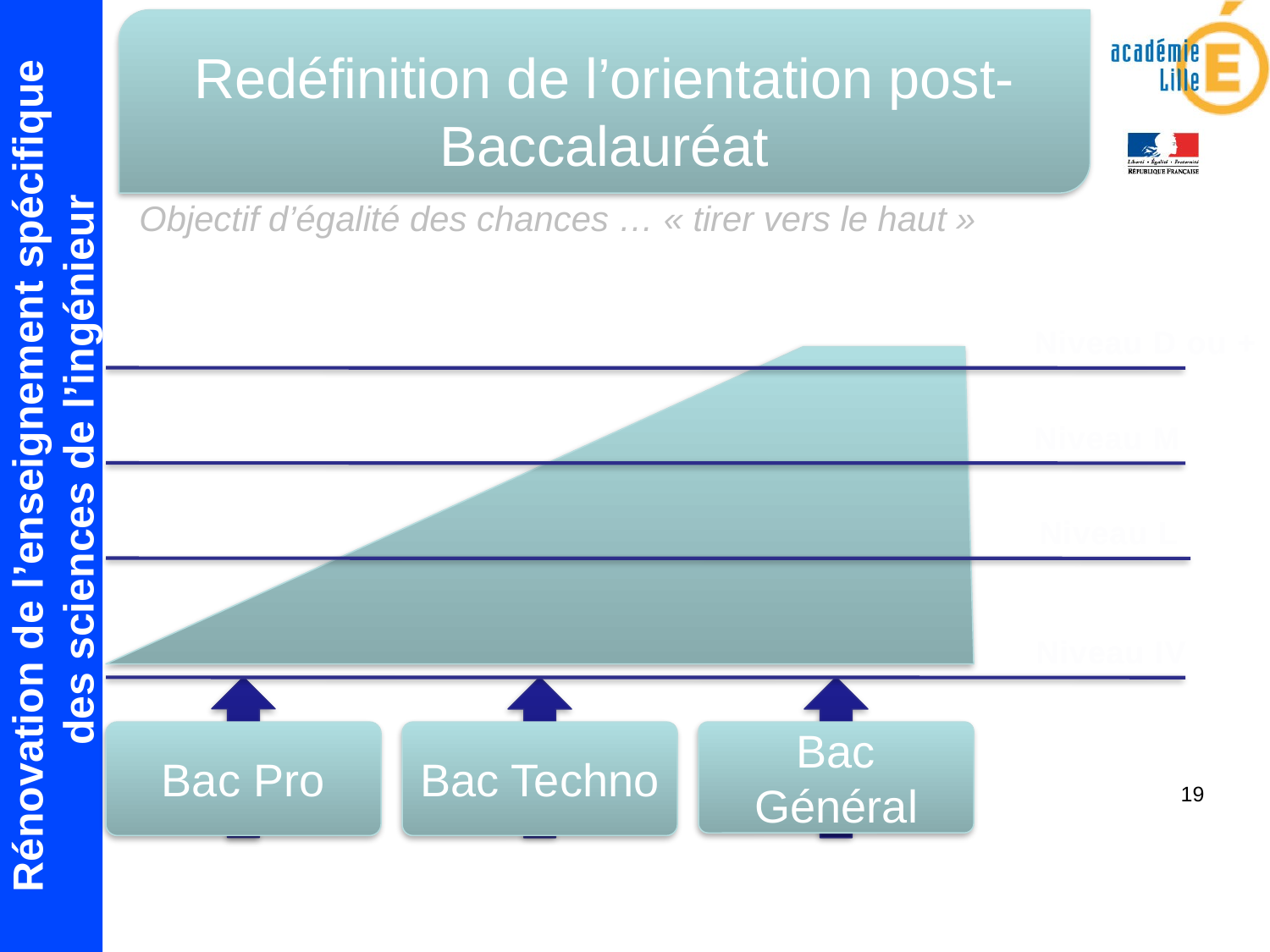

Redéfinition de l’orientation post-Baccalauréat

	Objectif d’égalité des chances … « tirer vers le haut »

Niveau D ou +

Niveau M
Niveau L
Niveau IV

Bac Pro
Bac Techno
Bac Général
19